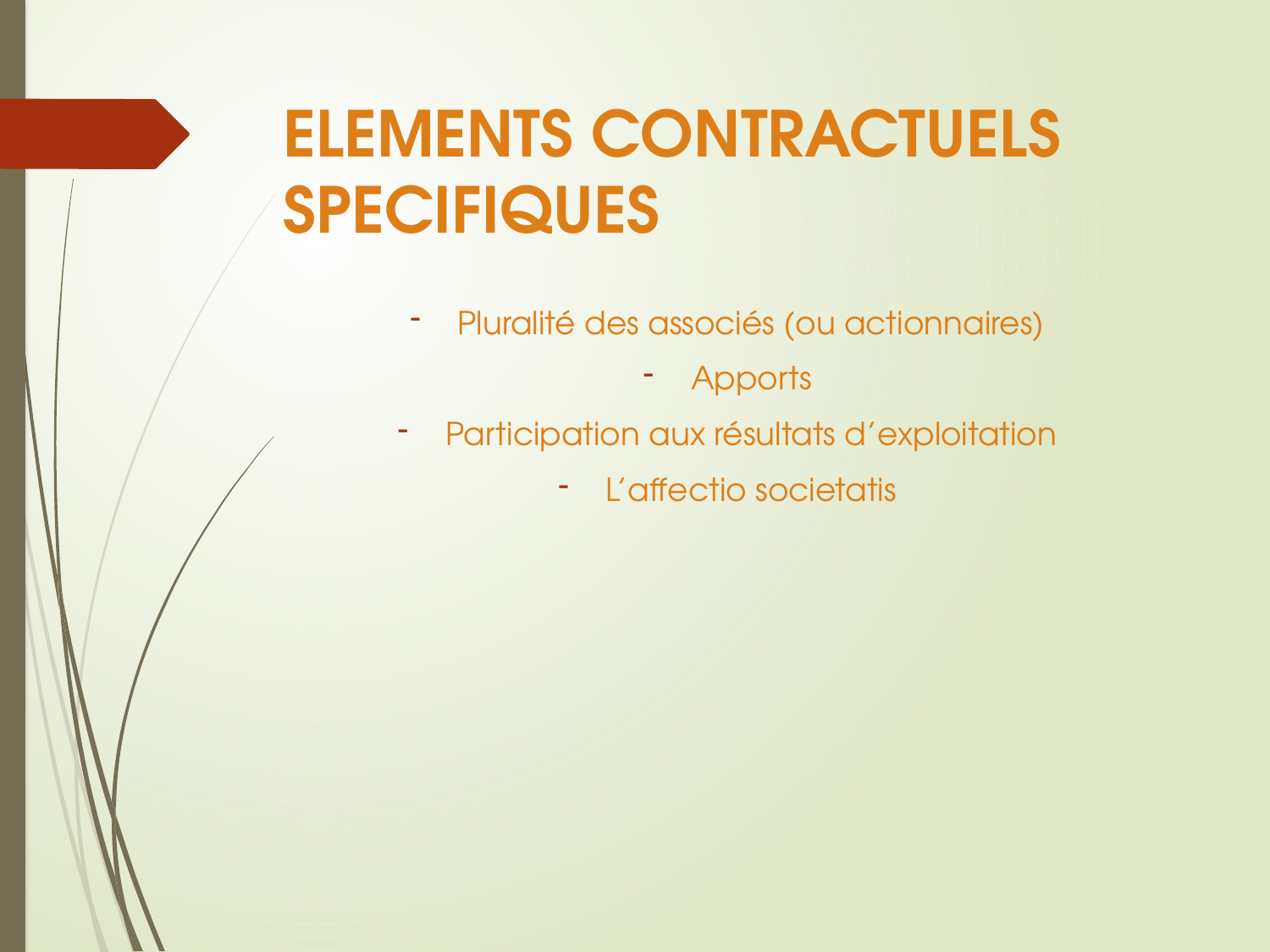

# ELEMENTS CONTRACTUELS SPECIFIQUES
Pluralité des associés (ou actionnaires)
Apports
Participation aux résultats d’exploitation
L’affectio societatis